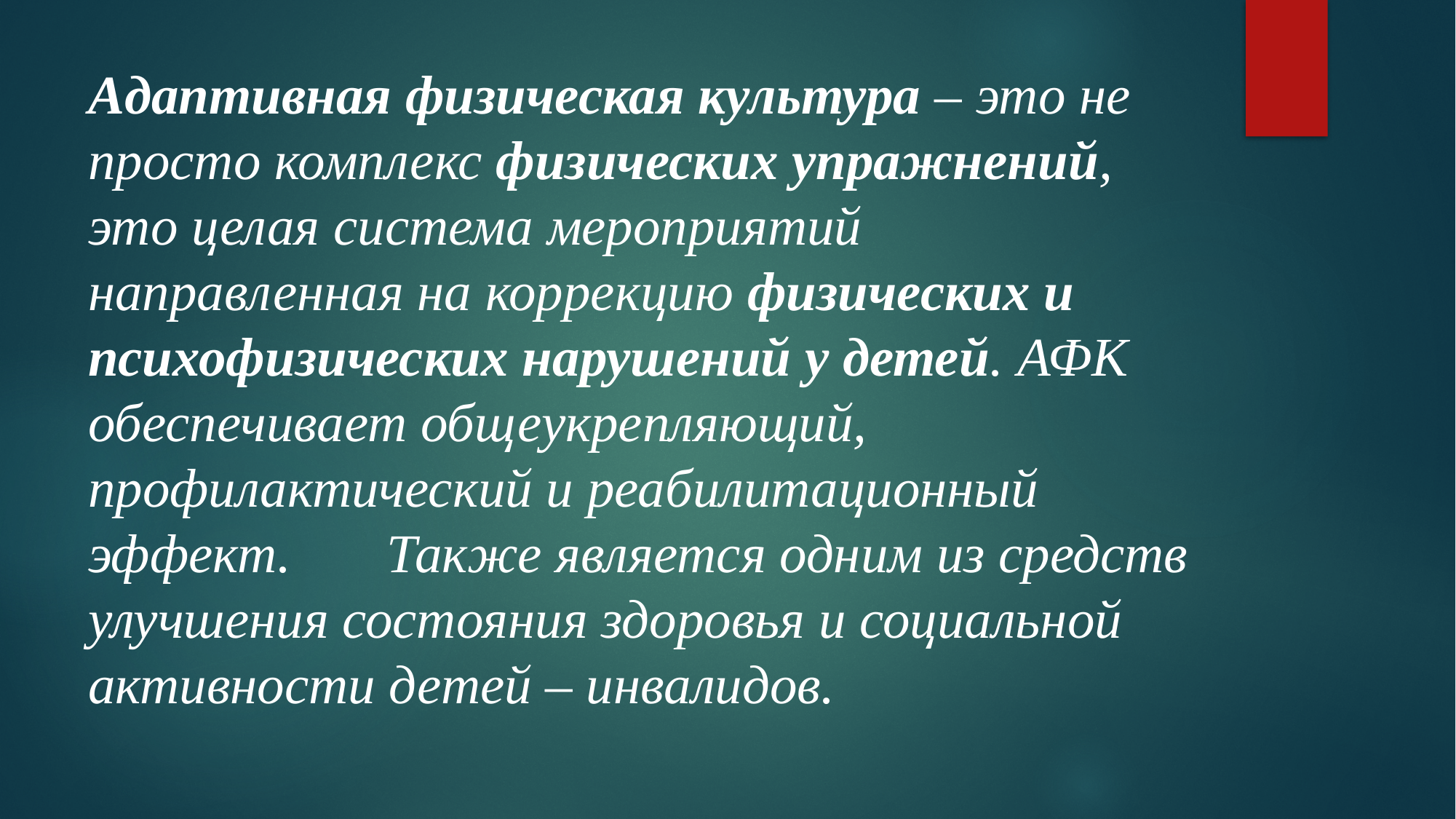

# Адаптивная физическая культура – это не просто комплекс физических упражнений, это целая система мероприятий направленная на коррекцию физических и психофизических нарушений у детей. АФК обеспечивает общеукрепляющий, профилактический и реабилитационный эффект.       Также является одним из средств улучшения состояния здоровья и социальной активности детей – инвалидов.